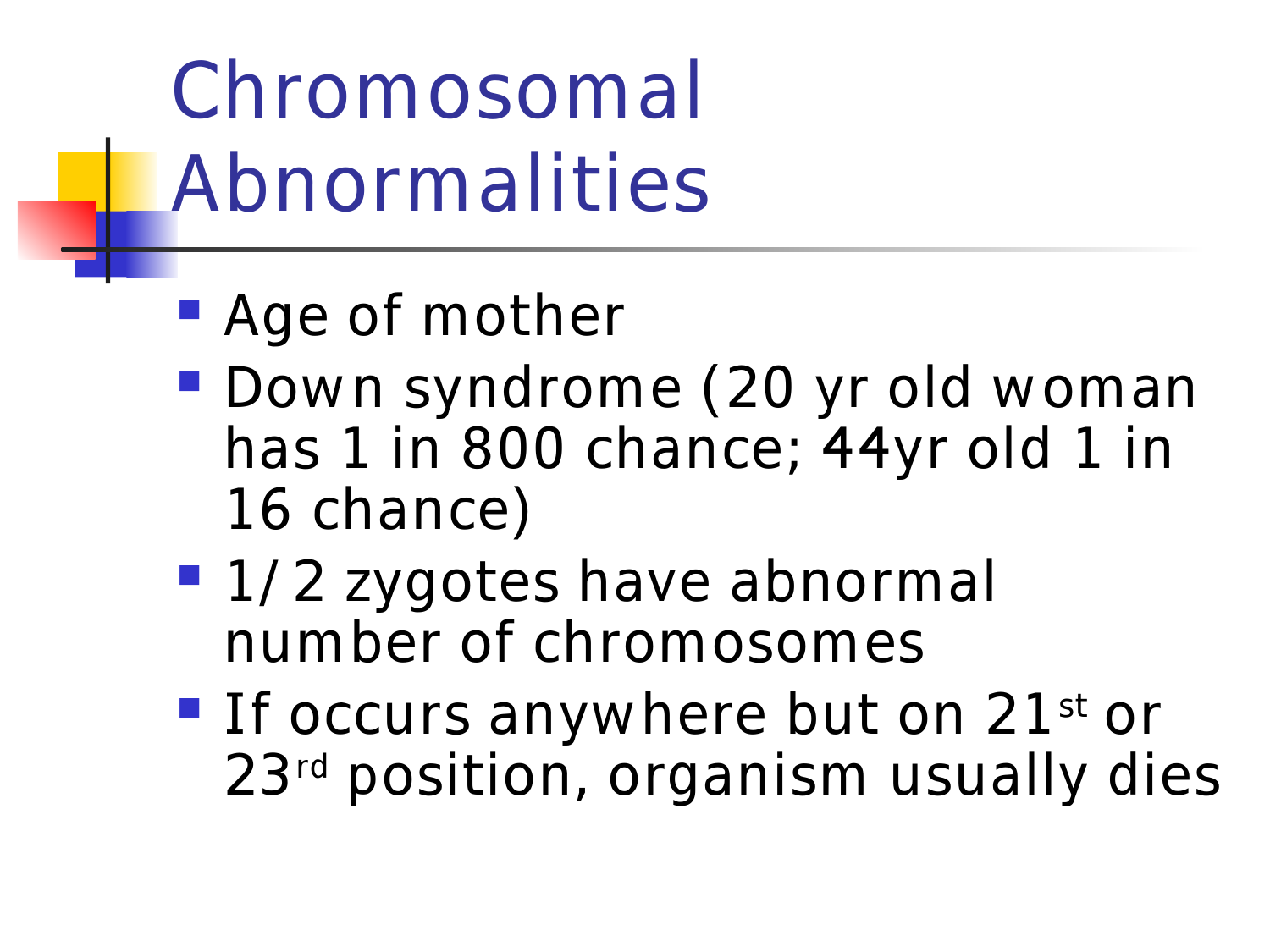

# Chromosomal Abnormalities
Age of mother
Down syndrome (20 yr old woman has 1 in 800 chance; 44yr old 1 in 16 chance)
1/2 zygotes have abnormal number of chromosomes
If occurs anywhere but on 21st or 23rd position, organism usually dies